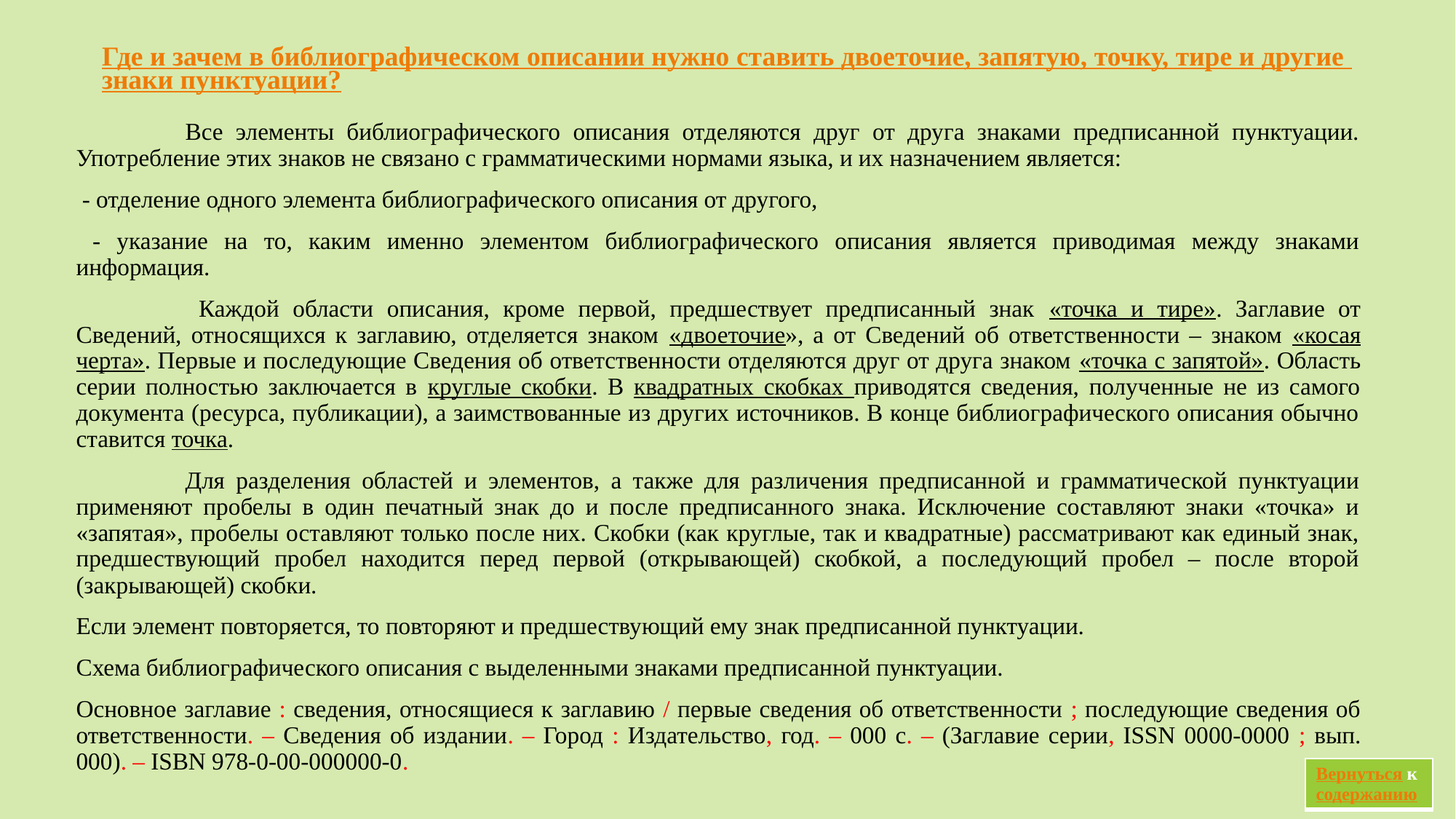

# Где и зачем в библиографическом описании нужно ставить двоеточие, запятую, точку, тире и другие знаки пунктуации?
	Все элементы библиографического описания отделяются друг от друга знаками предписанной пунктуации. Употребление этих знаков не связано с грамматическими нормами языка, и их назначением является:
 - отделение одного элемента библиографического описания от другого,
 - указание на то, каким именно элементом библиографического описания является приводимая между знаками информация.
	 Каждой области описания, кроме первой, предшествует предписанный знак «точка и тире». Заглавие от Сведений, относящихся к заглавию, отделяется знаком «двоеточие», а от Сведений об ответственности – знаком «косая черта». Первые и последующие Сведения об ответственности отделяются друг от друга знаком «точка с запятой». Область серии полностью заключается в круглые скобки. В квадратных скобках приводятся сведения, полученные не из самого документа (ресурса, публикации), а заимствованные из других источников. В конце библиографического описания обычно ставится точка.
	Для разделения областей и элементов, а также для различения предписанной и грамматической пунктуации применяют пробелы в один печатный знак до и после предписанного знака. Исключение составляют знаки «точка» и «запятая», пробелы оставляют только после них. Скобки (как круглые, так и квадратные) рассматривают как единый знак, предшествующий пробел находится перед первой (открывающей) скобкой, а последующий пробел – после второй (закрывающей) скобки.
Если элемент повторяется, то повторяют и предшествующий ему знак предписанной пунктуации.
Схема библиографического описания с выделенными знаками предписанной пунктуации.
Основное заглавие : сведения, относящиеся к заглавию / первые сведения об ответственности ; последующие сведения об ответственности. – Сведения об издании. – Город : Издательство, год. – 000 с. – (Заглавие серии, ISSN 0000-0000 ; вып. 000). – ISBN 978-0-00-000000-0.
| Вернуться к содержанию |
| --- |